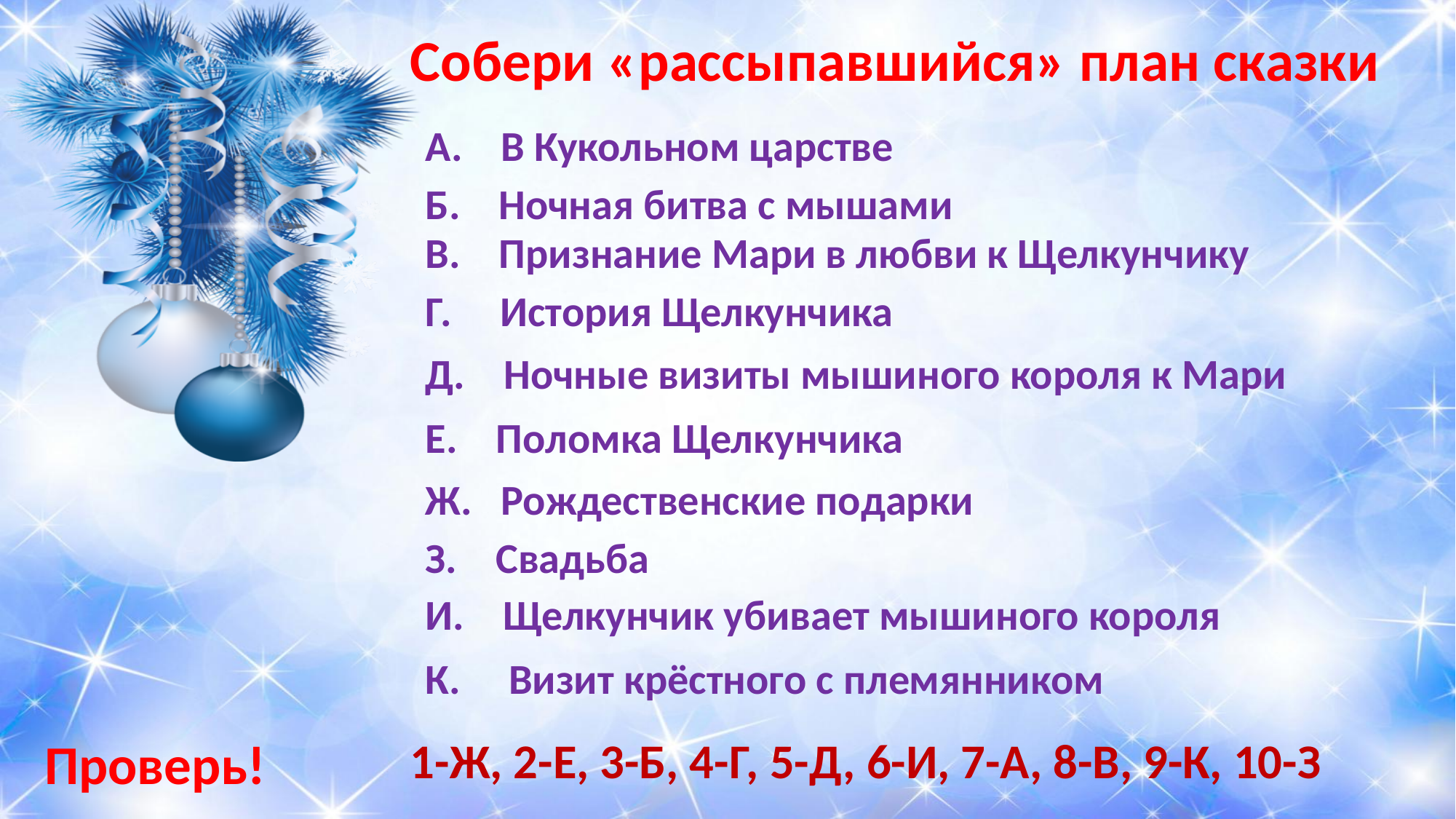

Собери «рассыпавшийся» план сказки
А.    В Кукольном царстве
Б.    Ночная битва с мышами
В.    Признание Мари в любви к Щелкунчику
Г.     История Щелкунчика
Д.    Ночные визиты мышиного короля к Мари
Е.    Поломка Щелкунчика
Ж.   Рождественские подарки
З.    Свадьба
И.    Щелкунчик убивает мышиного короля
К.     Визит крёстного с племянником
Проверь!
1-Ж, 2-Е, 3-Б, 4-Г, 5-Д, 6-И, 7-А, 8-В, 9-К, 10-З